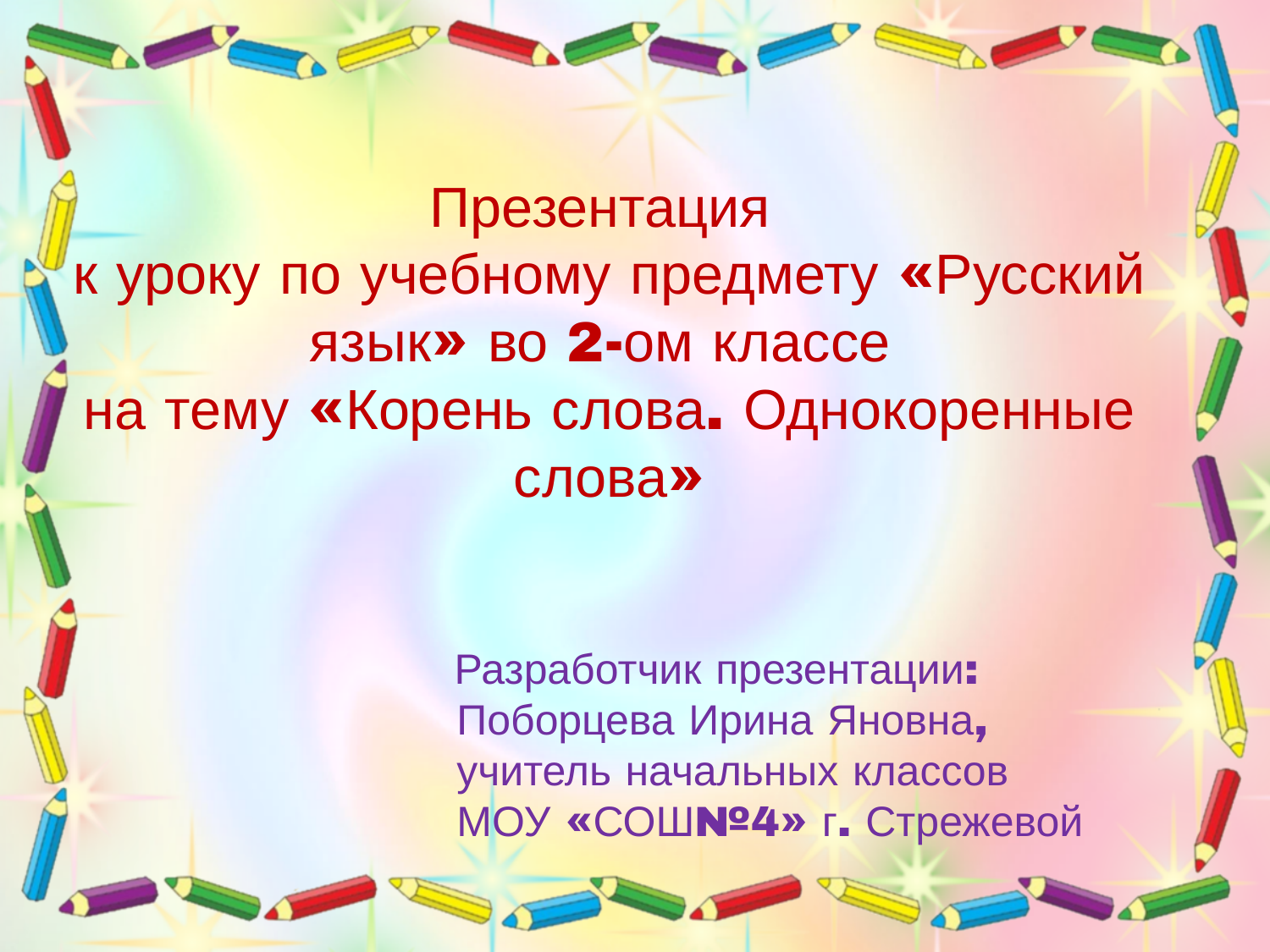

Презентация
к уроку по учебному предмету «Русский язык» во 2-ом классе
на тему «Корень слова. Однокоренные слова»
 Разработчик презентации:
 Поборцева Ирина Яновна,
 учитель начальных классов
 МОУ «СОШ№4» г. Стрежевой